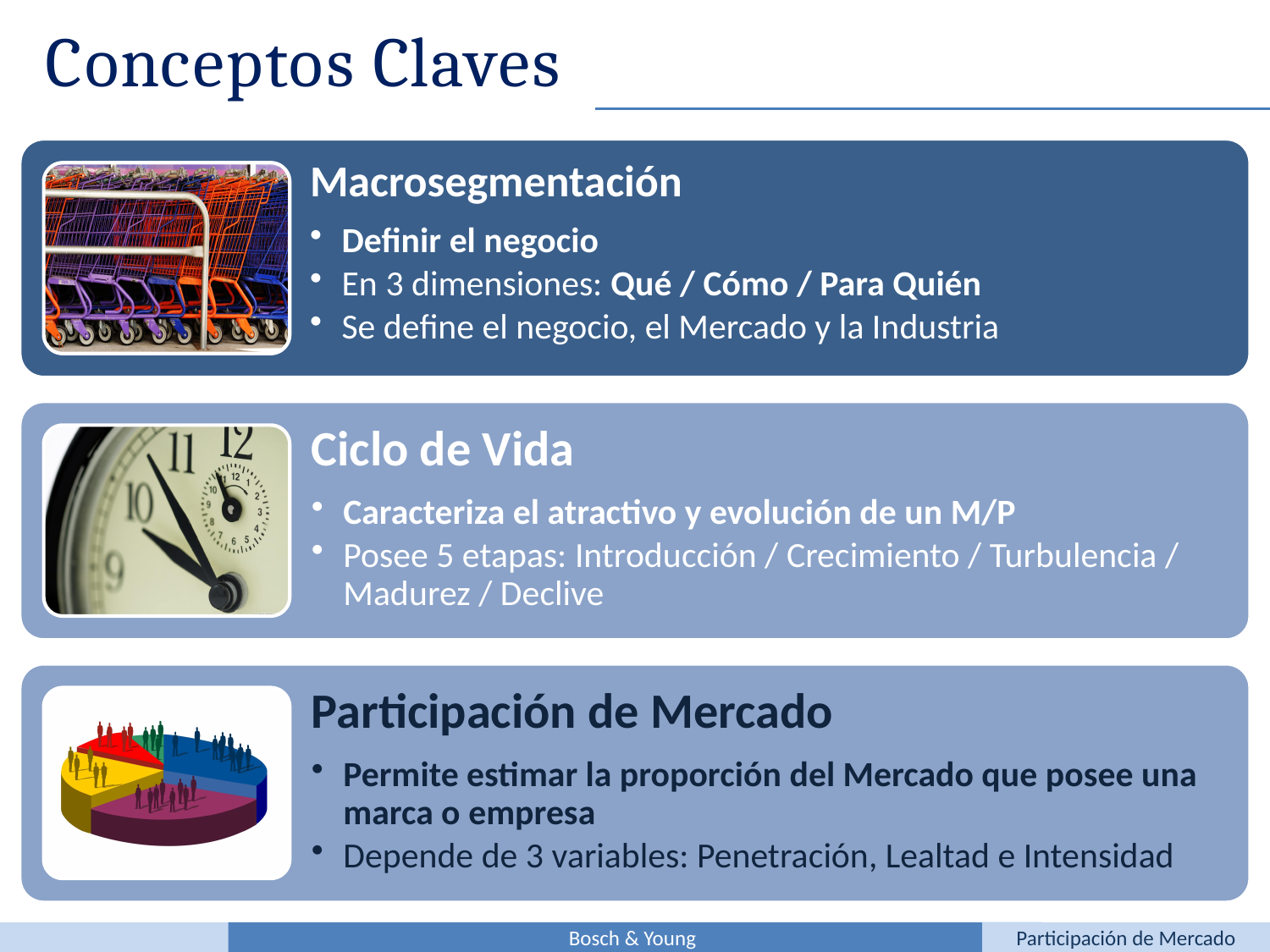

Conceptos Claves
Macrosegmentación
Definir el negocio
En 3 dimensiones: Qué / Cómo / Para Quién
Se define el negocio, el Mercado y la Industria
Ciclo de Vida
Caracteriza el atractivo y evolución de un M/P
Posee 5 etapas: Introducción / Crecimiento / Turbulencia / Madurez / Declive
Participación de Mercado
Permite estimar la proporción del Mercado que posee una marca o empresa
Depende de 3 variables: Penetración, Lealtad e Intensidad

Bosch & Young
Participación de Mercado